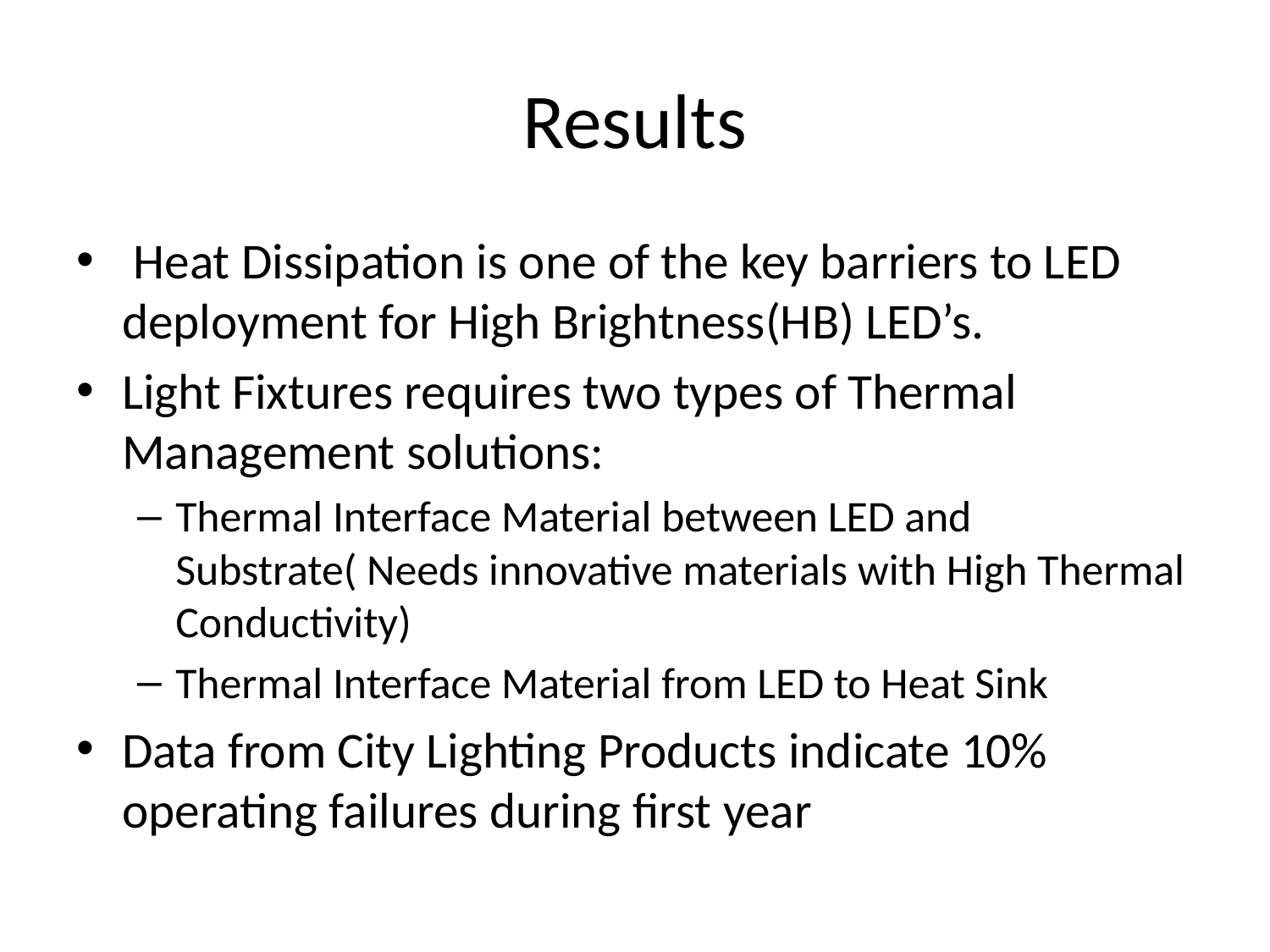

# Results
 Heat Dissipation is one of the key barriers to LED deployment for High Brightness(HB) LED’s.
Light Fixtures requires two types of Thermal Management solutions:
Thermal Interface Material between LED and Substrate( Needs innovative materials with High Thermal Conductivity)
Thermal Interface Material from LED to Heat Sink
Data from City Lighting Products indicate 10% operating failures during first year